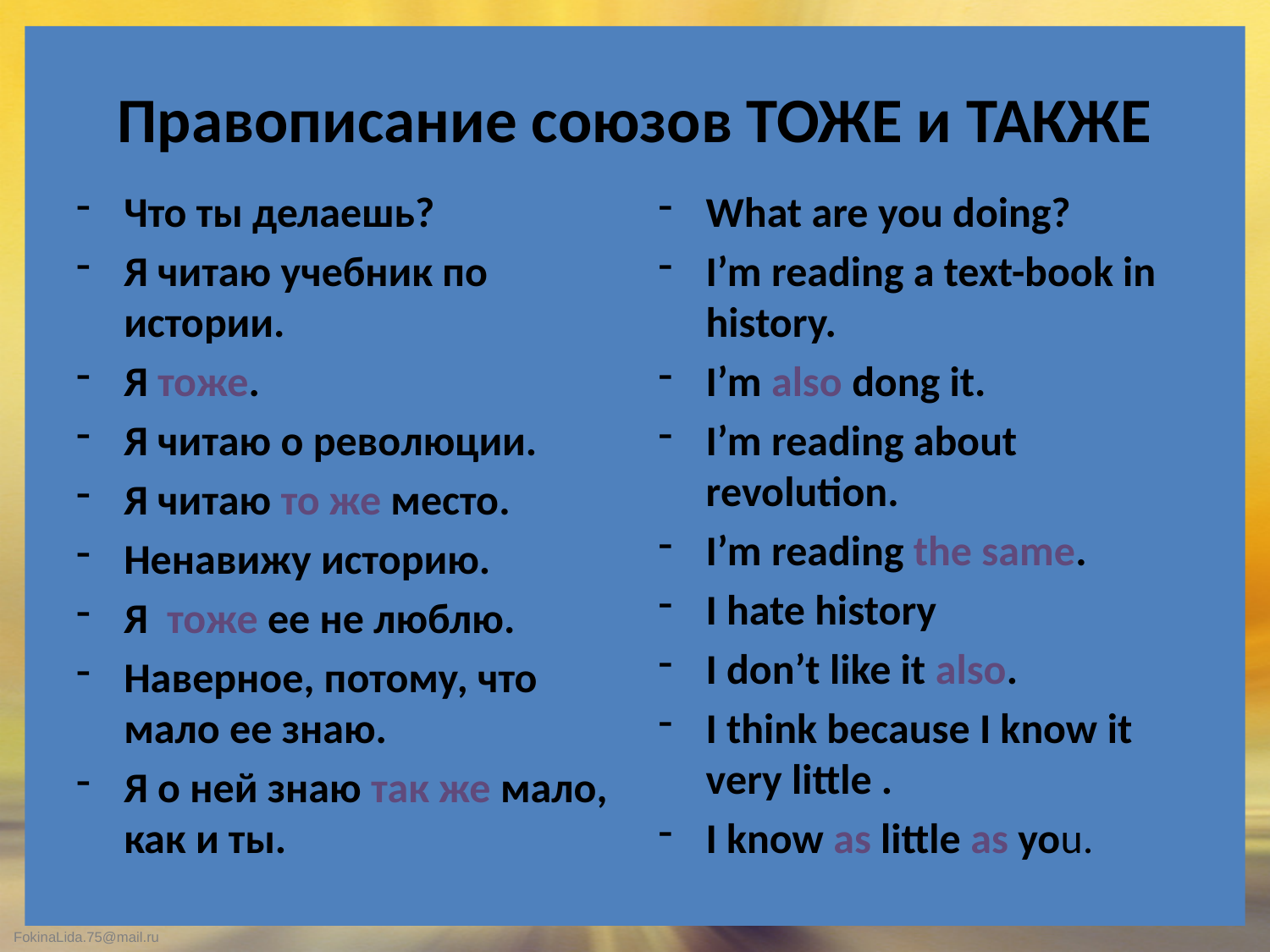

# Правописание союзов ТОЖЕ и ТАКЖЕ
Что ты делаешь?
Я читаю учебник по истории.
Я тоже.
Я читаю о революции.
Я читаю то же место.
Ненавижу историю.
Я  тоже ее не люблю.
Наверное, потому, что мало ее знаю.
Я о ней знаю так же мало, как и ты.

What are you doing?
I’m reading a text-book in history.
I’m also dong it.
I’m reading about revolution.
I’m reading the same.
I hate history
I don’t like it also.
I think because I know it very little .
I know as little as you.